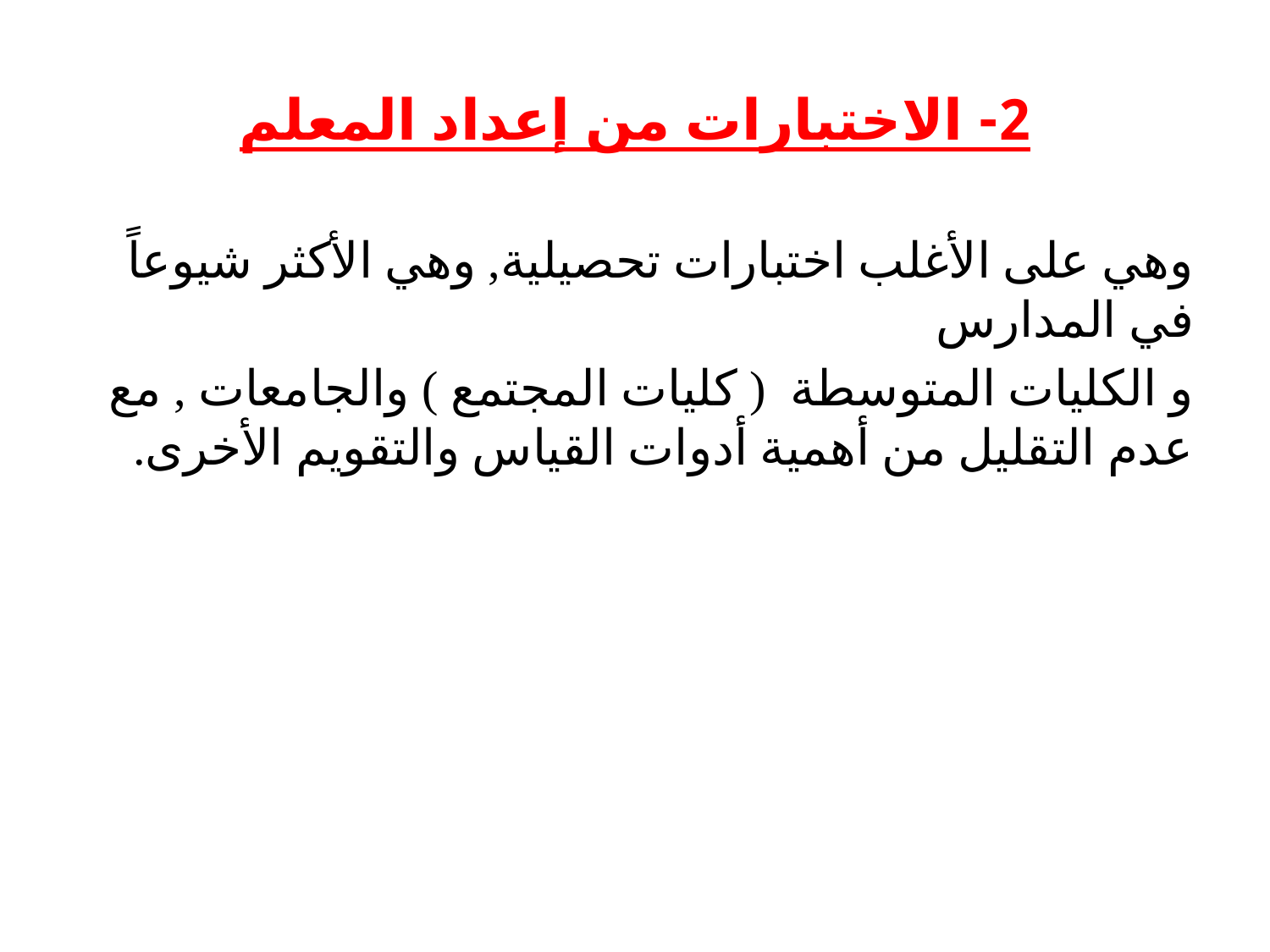

# 2- الاختبارات من إعداد المعلم
وهي على الأغلب اختبارات تحصيلية, وهي الأكثر شيوعاً في المدارس
و الكليات المتوسطة  ( كليات المجتمع ) والجامعات , مع عدم التقليل من أهمية أدوات القياس والتقويم الأخرى.